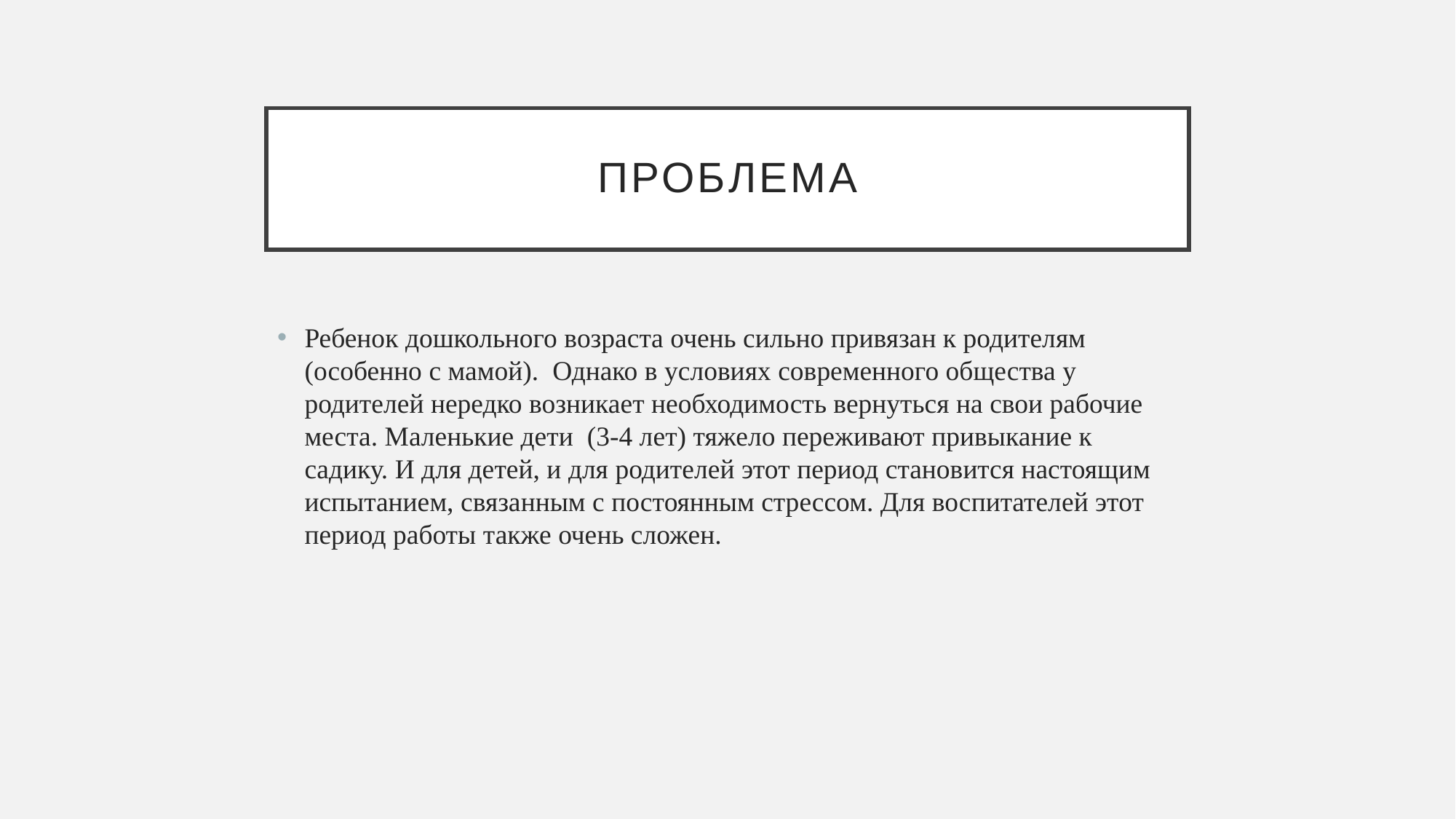

# Проблема
Ребенок дошкольного возраста очень сильно привязан к родителям (особенно с мамой).  Однако в условиях современного общества у родителей нередко возникает необходимость вернуться на свои рабочие места. Маленькие дети  (3-4 лет) тяжело переживают привыкание к садику. И для детей, и для родителей этот период становится настоящим испытанием, связанным с постоянным стрессом. Для воспитателей этот период работы также очень сложен.